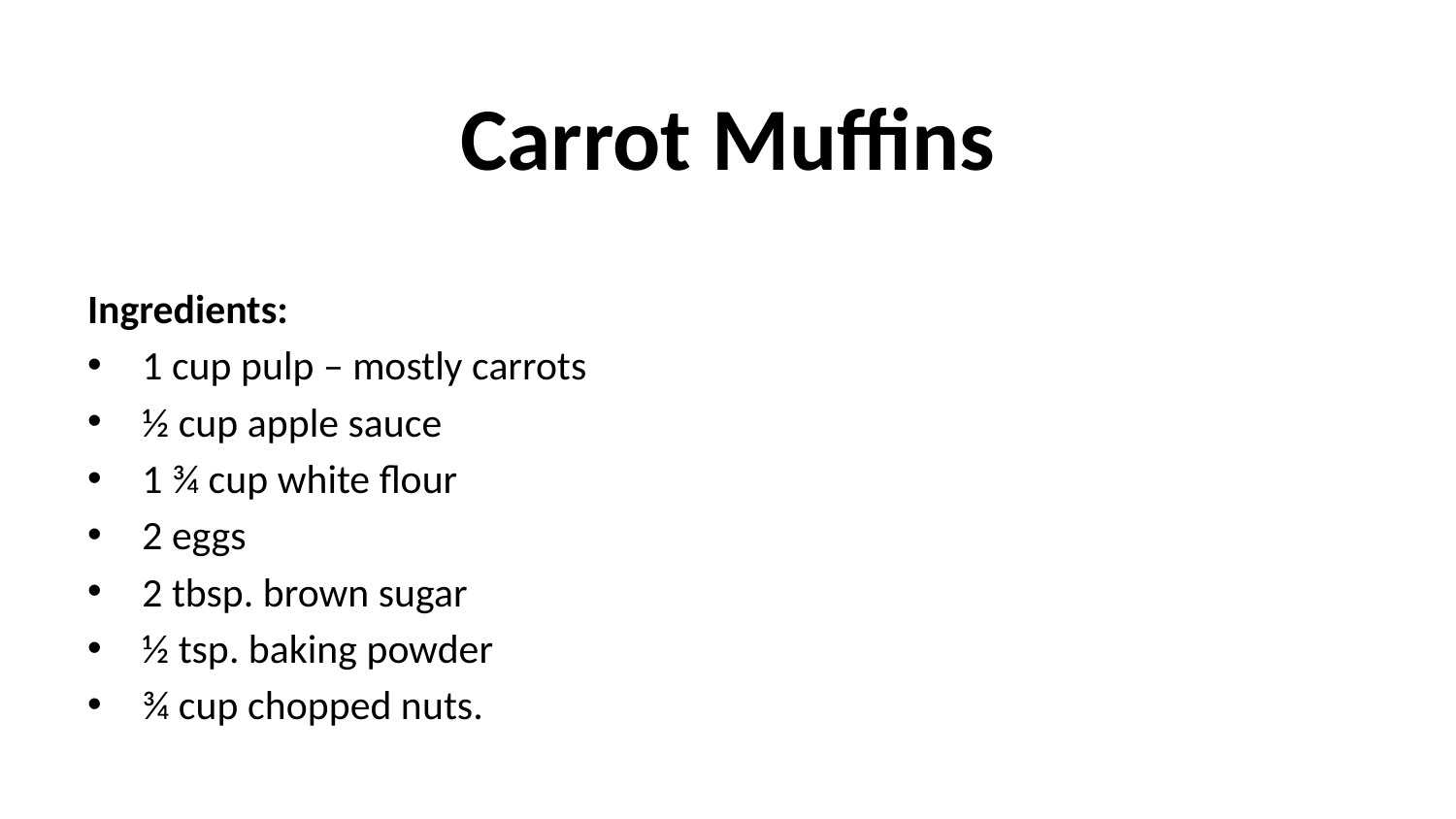

# Carrot Muffins
Ingredients:
1 cup pulp – mostly carrots
½ cup apple sauce
1 ¾ cup white flour
2 eggs
2 tbsp. brown sugar
½ tsp. baking powder
¾ cup chopped nuts.